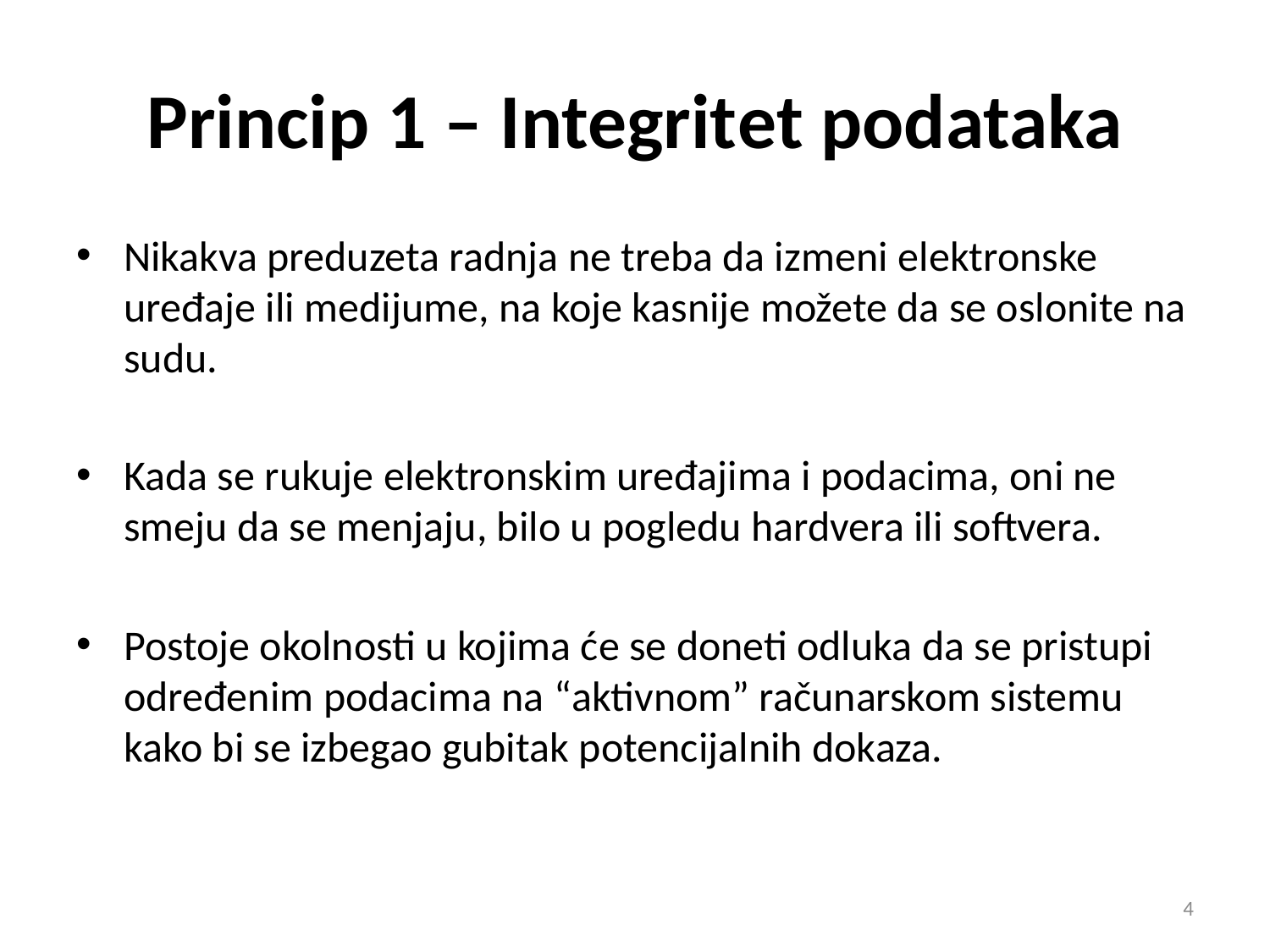

# Princip 1 – Integritet podataka
Nikakva preduzeta radnja ne treba da izmeni elektronske uređaje ili medijume, na koje kasnije možete da se oslonite na sudu.

Kada se rukuje elektronskim uređajima i podacima, oni ne smeju da se menjaju, bilo u pogledu hardvera ili softvera.

Postoje okolnosti u kojima će se doneti odluka da se pristupi određenim podacima na “aktivnom” računarskom sistemu kako bi se izbegao gubitak potencijalnih dokaza.

4